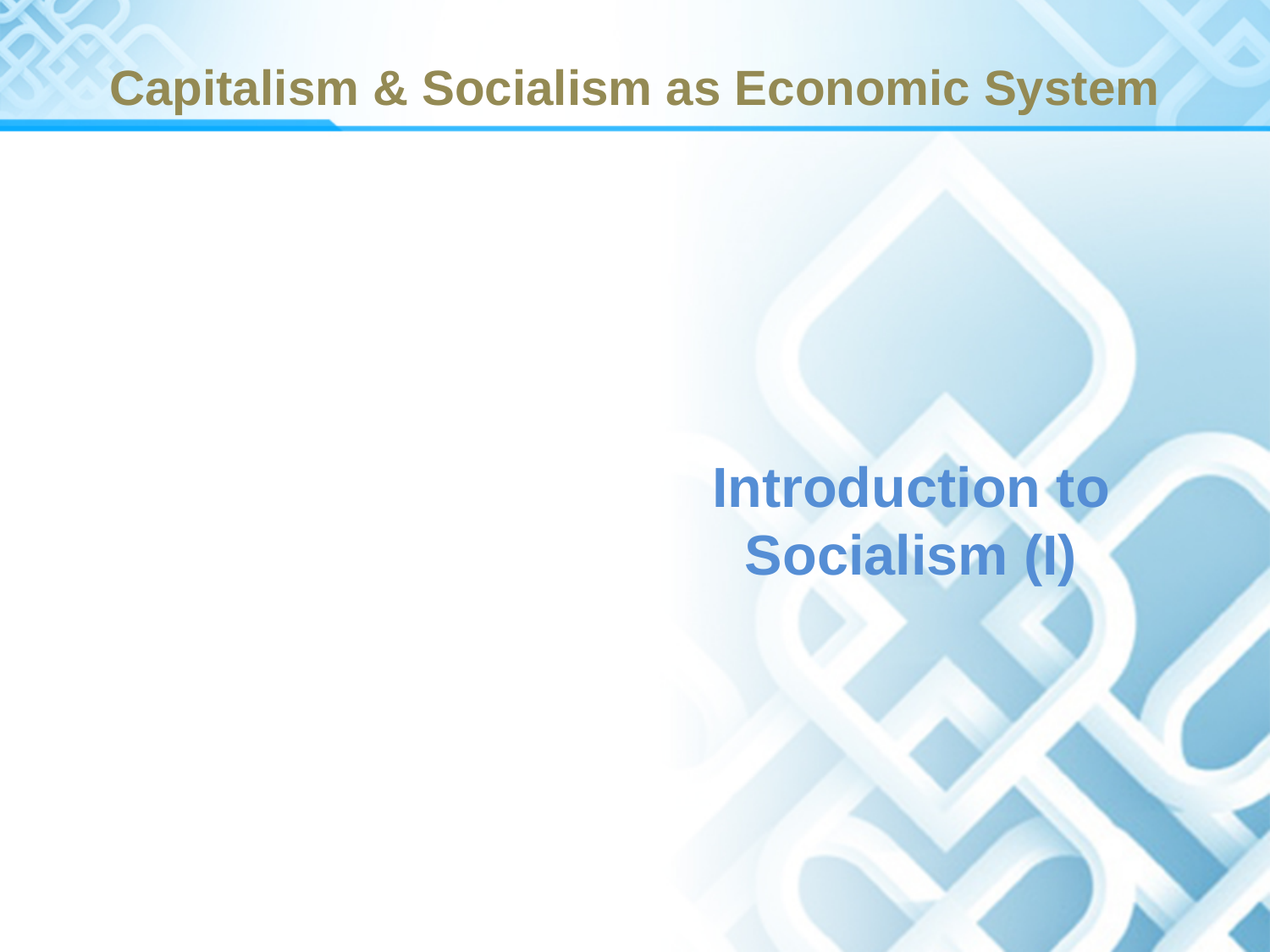

# Capitalism & Socialism as Economic System
Introduction to Socialism (I)